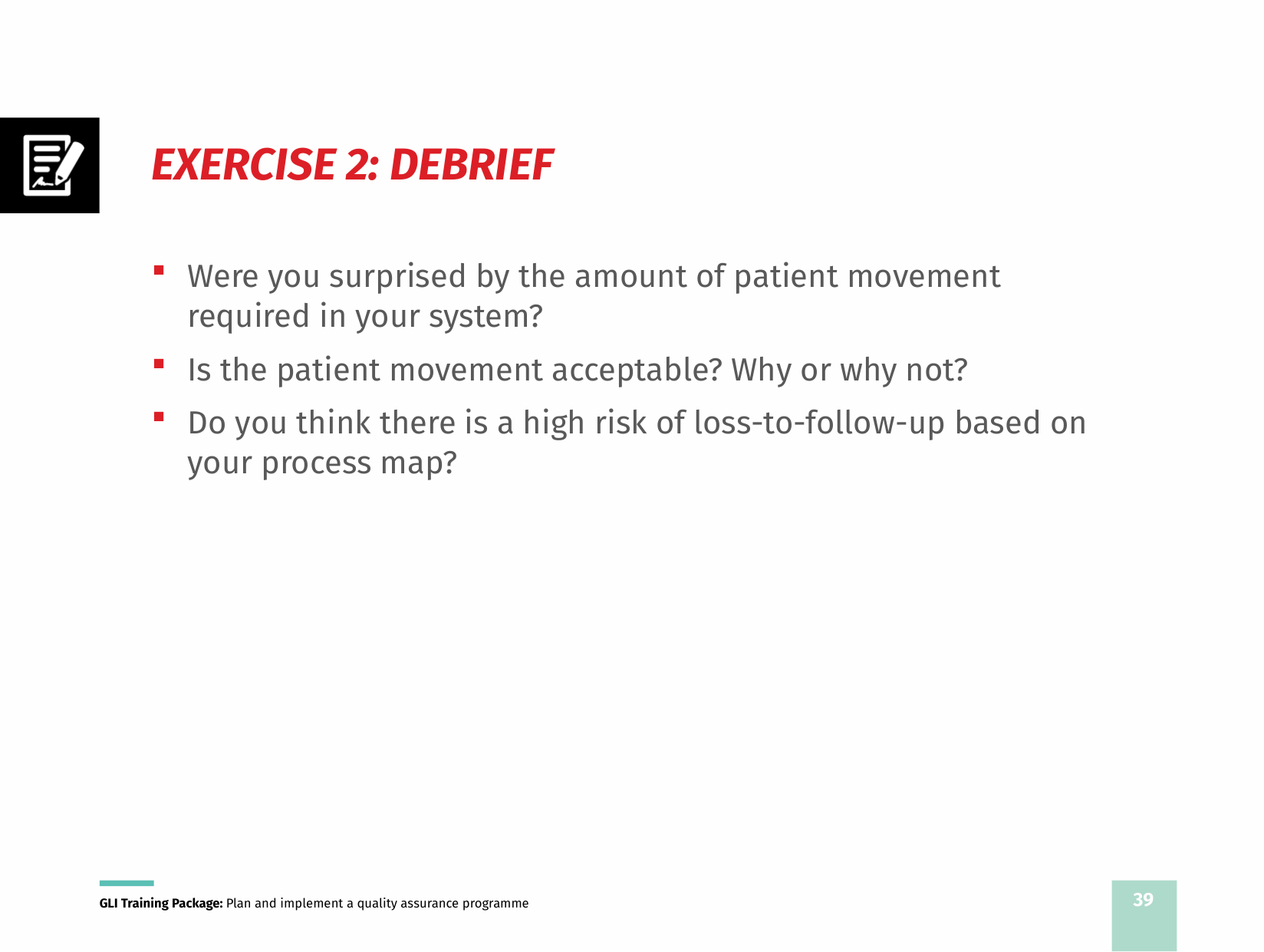

# EXERCISE 2: DEBRIEF
Were you surprised by the amount of patient movement required in your system?
Is the patient movement acceptable? Why or why not?
Do you think there is a high risk of loss-to-follow-up based on your process map?